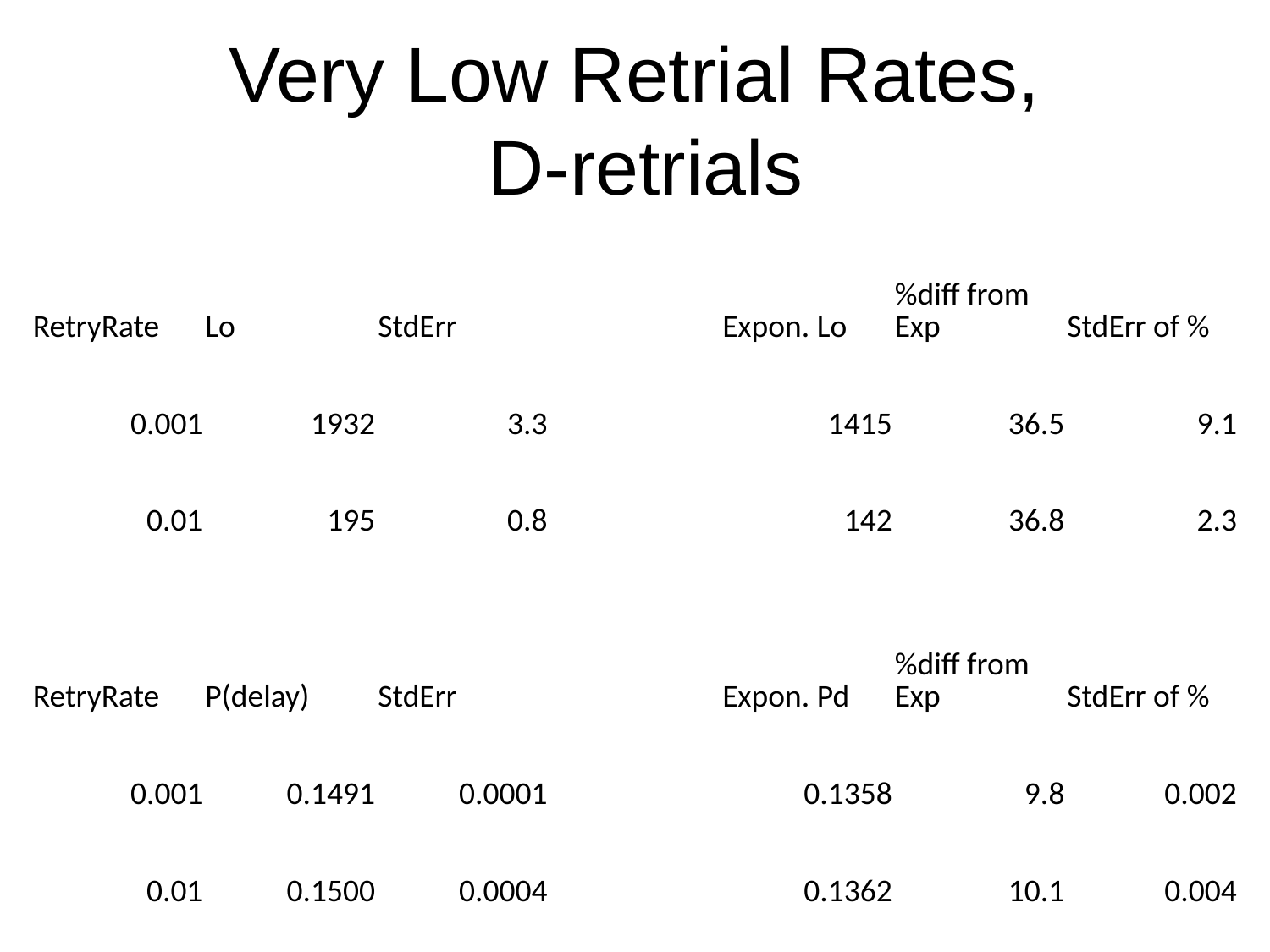

# Very Low Retrial Rates, D-retrials
| RetryRate | Lo | StdErr |  | Expon. Lo | %diff from Exp | StdErr of % |
| --- | --- | --- | --- | --- | --- | --- |
| 0.001 | 1932 | 3.3 |  | 1415 | 36.5 | 9.1 |
| 0.01 | 195 | 0.8 |  | 142 | 36.8 | 2.3 |
| RetryRate | P(delay) | StdErr |  | Expon. Pd | %diff from Exp | StdErr of % |
| 0.001 | 0.1491 | 0.0001 |  | 0.1358 | 9.8 | 0.002 |
| 0.01 | 0.1500 | 0.0004 |  | 0.1362 | 10.1 | 0.004 |